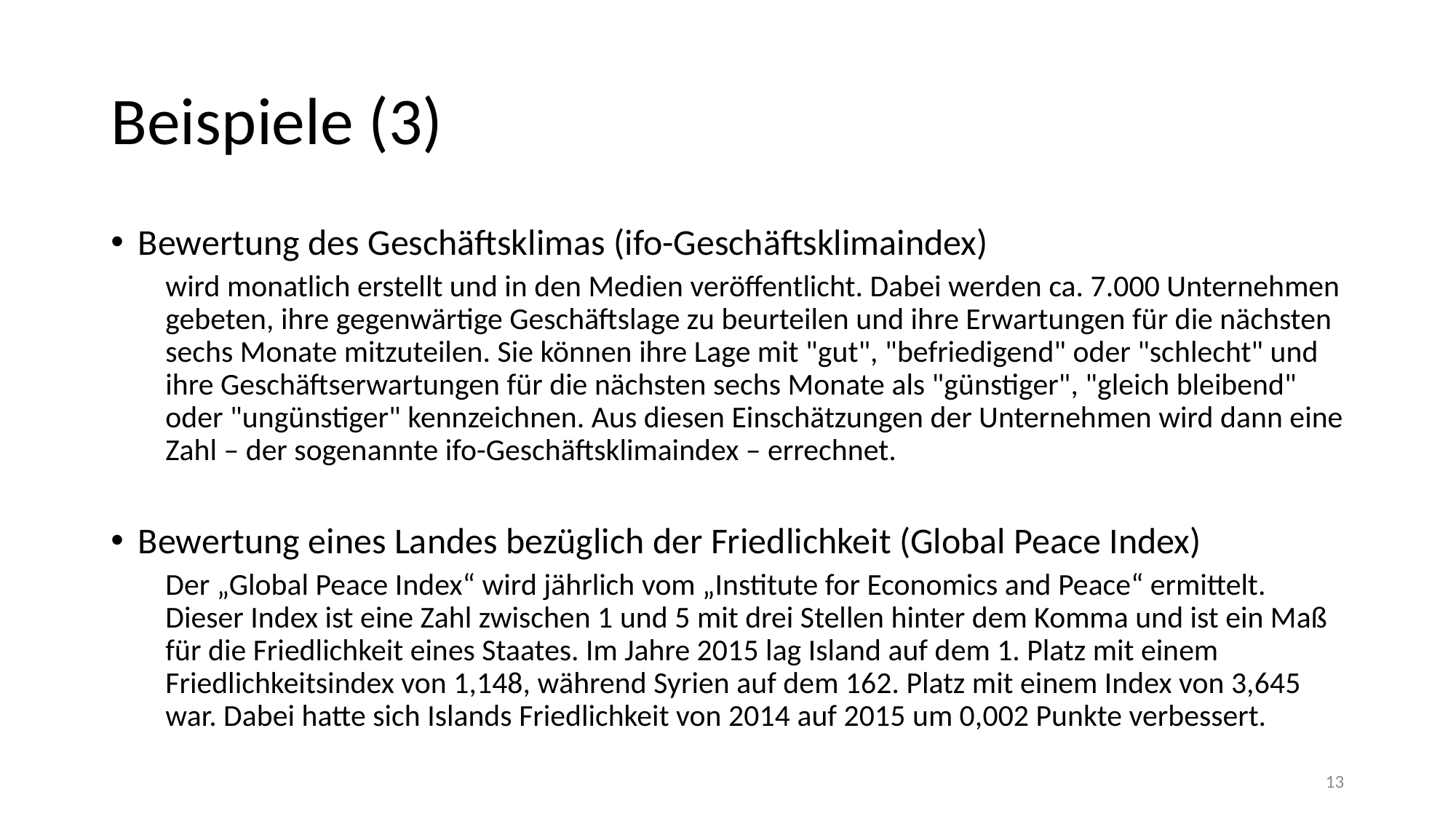

# Beispiele (3)
Bewertung des Geschäftsklimas (ifo-Geschäftsklimaindex)
wird monatlich erstellt und in den Medien veröffentlicht. Dabei werden ca. 7.000 Unternehmen gebeten, ihre gegenwärtige Geschäftslage zu beurteilen und ihre Erwartungen für die nächsten sechs Monate mitzuteilen. Sie können ihre Lage mit "gut", "befriedigend" oder "schlecht" und ihre Geschäftserwartungen für die nächsten sechs Monate als "günstiger", "gleich bleibend" oder "ungünstiger" kennzeichnen. Aus diesen Einschätzungen der Unternehmen wird dann eine Zahl – der sogenannte ifo-Geschäftsklimaindex – errechnet.

Bewertung eines Landes bezüglich der Friedlichkeit (Global Peace Index)
Der „Global Peace Index“ wird jährlich vom „Institute for Economics and Peace“ ermittelt. Dieser Index ist eine Zahl zwischen 1 und 5 mit drei Stellen hinter dem Komma und ist ein Maß für die Friedlichkeit eines Staates. Im Jahre 2015 lag Island auf dem 1. Platz mit einem Friedlichkeitsindex von 1,148, während Syrien auf dem 162. Platz mit einem Index von 3,645 war. Dabei hatte sich Islands Friedlichkeit von 2014 auf 2015 um 0,002 Punkte verbessert.

13